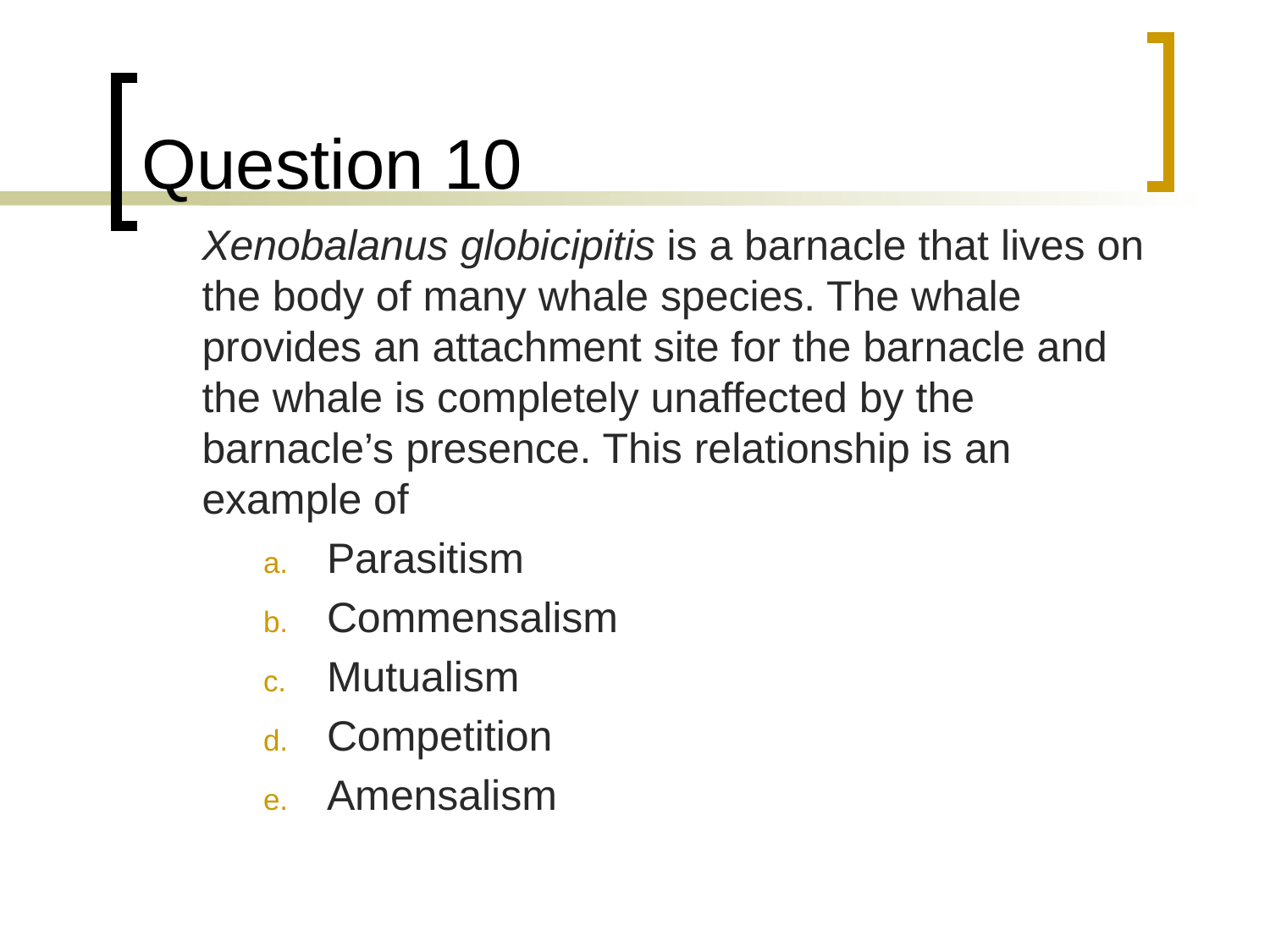

# Question 10
	Xenobalanus globicipitis is a barnacle that lives on the body of many whale species. The whale provides an attachment site for the barnacle and the whale is completely unaffected by the barnacle’s presence. This relationship is an example of
Parasitism
Commensalism
Mutualism
Competition
Amensalism